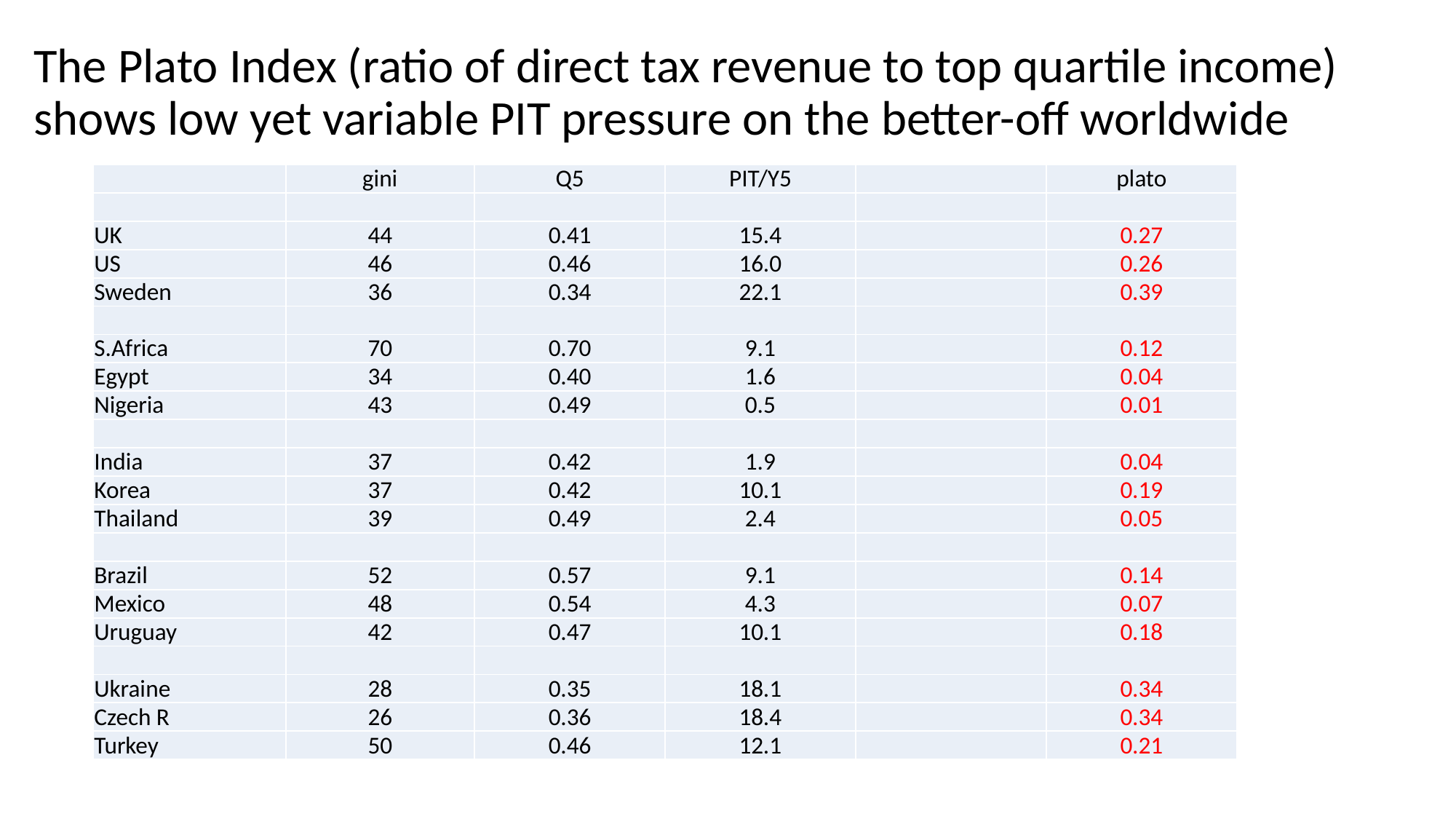

# The Plato Index (ratio of direct tax revenue to top quartile income) shows low yet variable PIT pressure on the better-off worldwide
|  | gini | Q5 | PIT/Y5 |  | plato |
| --- | --- | --- | --- | --- | --- |
|  |  |  |  |  |  |
| UK | 44 | 0.41 | 15.4 |  | 0.27 |
| US | 46 | 0.46 | 16.0 |  | 0.26 |
| Sweden | 36 | 0.34 | 22.1 |  | 0.39 |
|  |  |  |  |  |  |
| S.Africa | 70 | 0.70 | 9.1 |  | 0.12 |
| Egypt | 34 | 0.40 | 1.6 |  | 0.04 |
| Nigeria | 43 | 0.49 | 0.5 |  | 0.01 |
|  |  |  |  |  |  |
| India | 37 | 0.42 | 1.9 |  | 0.04 |
| Korea | 37 | 0.42 | 10.1 |  | 0.19 |
| Thailand | 39 | 0.49 | 2.4 |  | 0.05 |
|  |  |  |  |  |  |
| Brazil | 52 | 0.57 | 9.1 |  | 0.14 |
| Mexico | 48 | 0.54 | 4.3 |  | 0.07 |
| Uruguay | 42 | 0.47 | 10.1 |  | 0.18 |
|  |  |  |  |  |  |
| Ukraine | 28 | 0.35 | 18.1 |  | 0.34 |
| Czech R | 26 | 0.36 | 18.4 |  | 0.34 |
| Turkey | 50 | 0.46 | 12.1 |  | 0.21 |